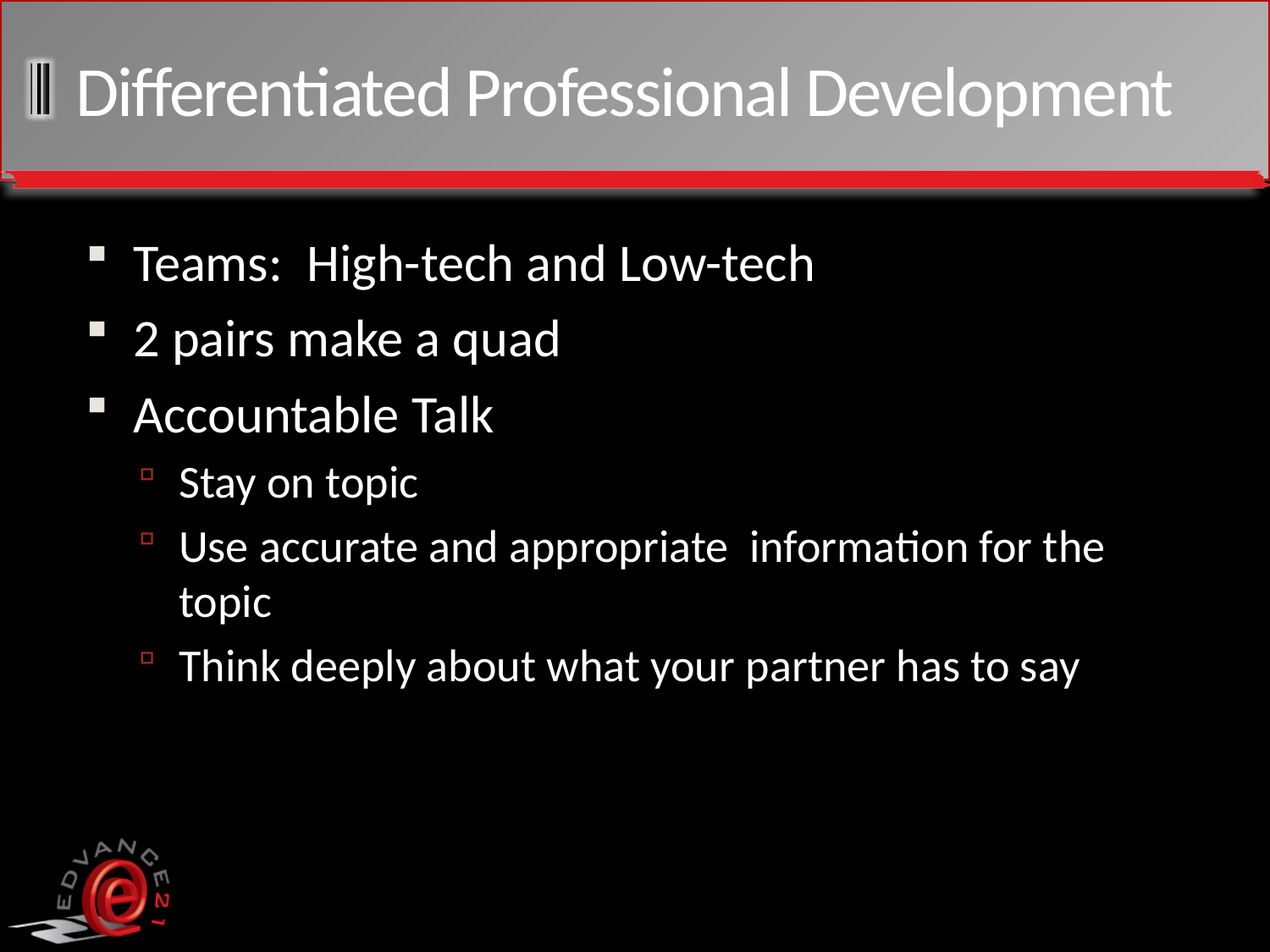

# Differentiated Professional Development
Teams:  High-tech and Low-tech
2 pairs make a quad
Accountable Talk
Stay on topic
Use accurate and appropriate  information for the topic
Think deeply about what your partner has to say